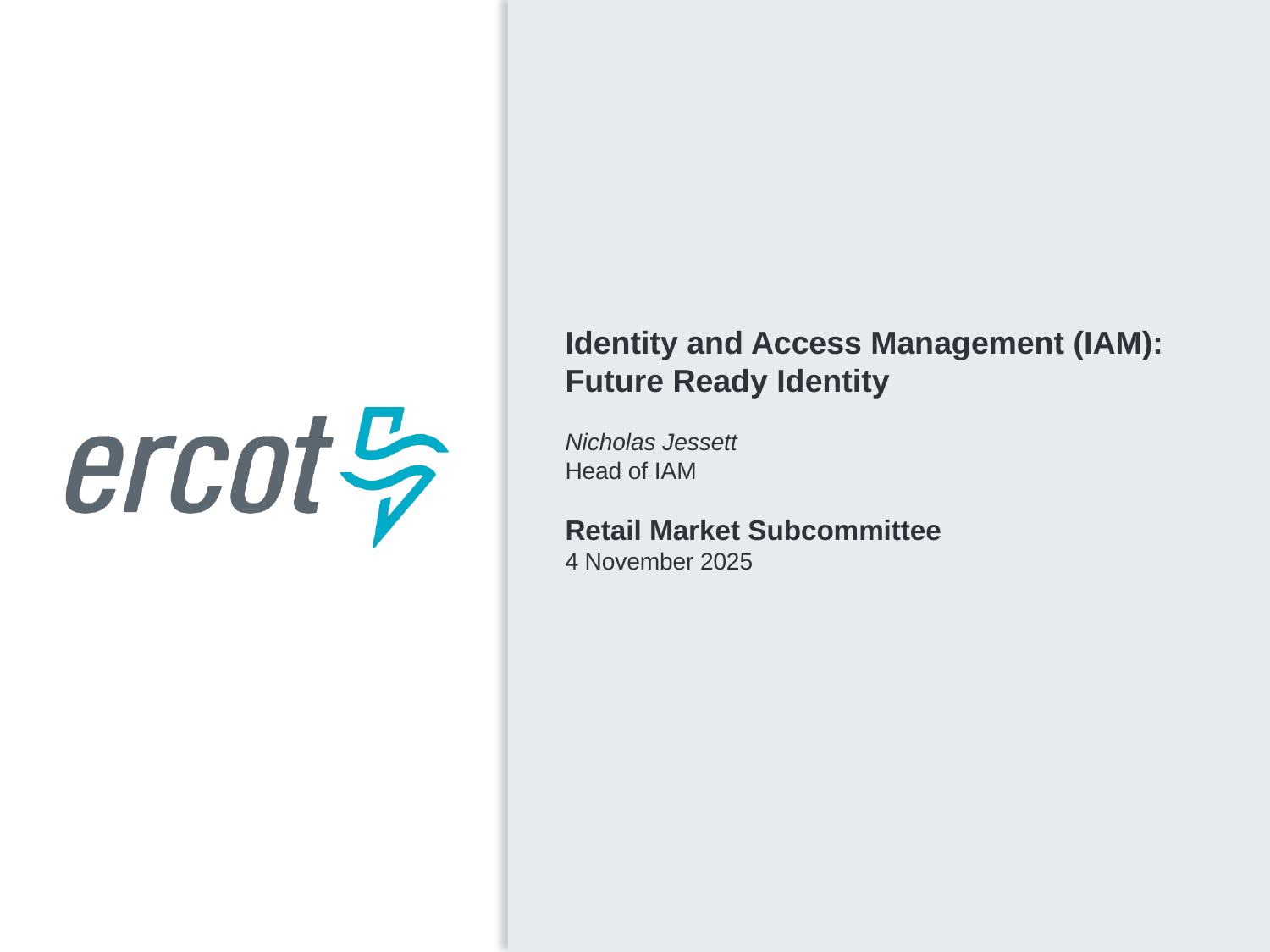

Identity and Access Management (IAM): Future Ready Identity

Nicholas Jessett
Head of IAM

Retail Market Subcommittee
4 November 2025